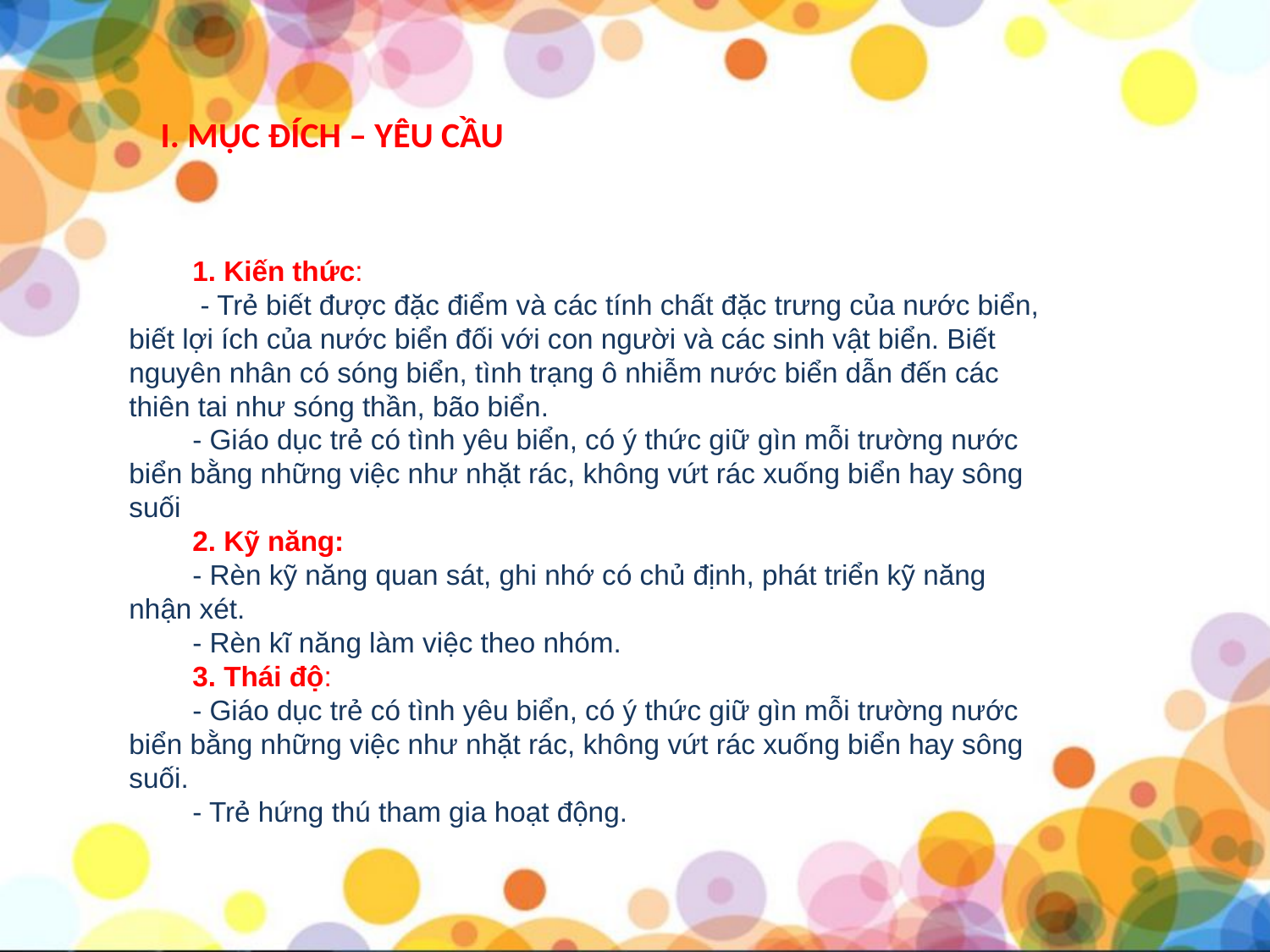

I. MỤC ĐÍCH – YÊU CẦU
1. Kiến thức:
 - Trẻ biết được đặc điểm và các tính chất đặc trưng của nước biển, biết lợi ích của nước biển đối với con người và các sinh vật biển. Biết nguyên nhân có sóng biển, tình trạng ô nhiễm nước biển dẫn đến các thiên tai như sóng thần, bão biển.
- Giáo dục trẻ có tình yêu biển, có ý thức giữ gìn mỗi trường nước biển bằng những việc như nhặt rác, không vứt rác xuống biển hay sông suối
2. Kỹ năng:
- Rèn kỹ năng quan sát, ghi nhớ có chủ định, phát triển kỹ năng nhận xét.
- Rèn kĩ năng làm việc theo nhóm.
3. Thái độ:
- Giáo dục trẻ có tình yêu biển, có ý thức giữ gìn mỗi trường nước biển bằng những việc như nhặt rác, không vứt rác xuống biển hay sông suối.
- Trẻ hứng thú tham gia hoạt động.